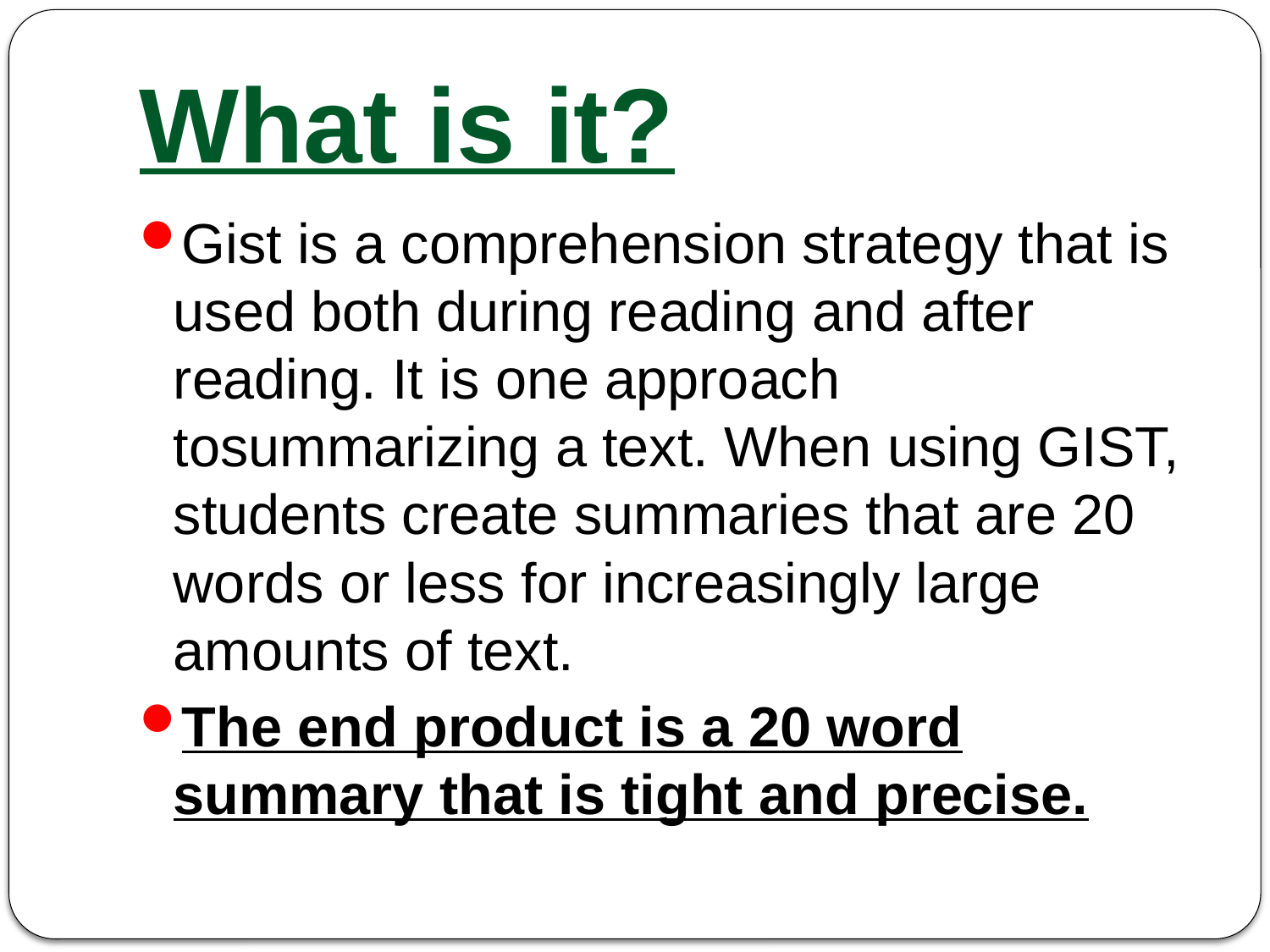

# What is it?
Gist is a comprehension strategy that is used both during reading and after reading. It is one approach tosummarizing a text. When using GIST, students create summaries that are 20 words or less for increasingly large amounts of text.
The end product is a 20 word summary that is tight and precise.